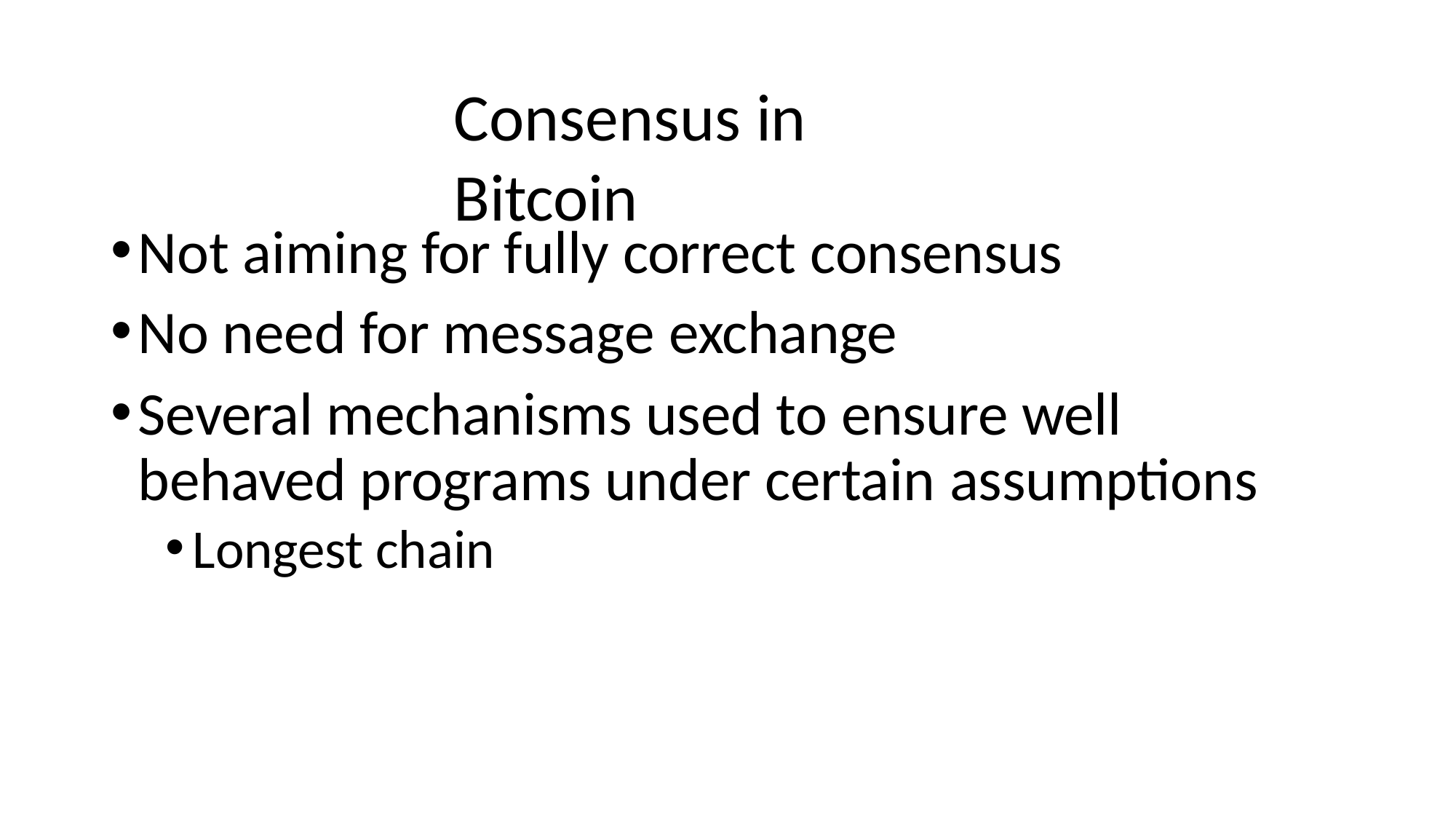

# Consensus in Bitcoin
Not aiming for fully correct consensus
No need for message exchange
Several mechanisms used to ensure well  behaved programs under certain assumptions
Longest chain